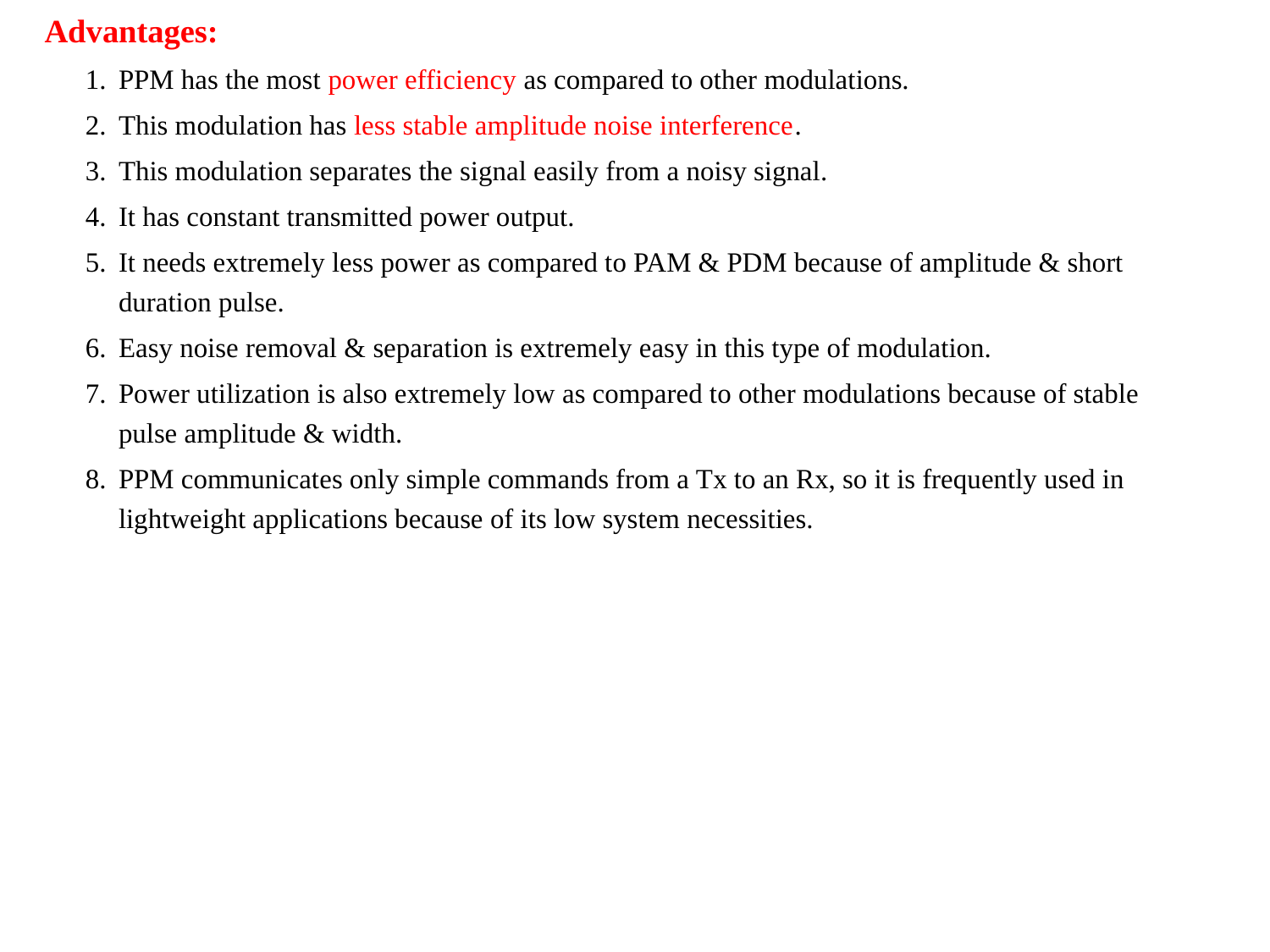

Advantages:
PPM has the most power efficiency as compared to other modulations.
This modulation has less stable amplitude noise interference.
This modulation separates the signal easily from a noisy signal.
It has constant transmitted power output.
It needs extremely less power as compared to PAM & PDM because of amplitude & short duration pulse.
Easy noise removal & separation is extremely easy in this type of modulation.
Power utilization is also extremely low as compared to other modulations because of stable pulse amplitude & width.
PPM communicates only simple commands from a Tx to an Rx, so it is frequently used in lightweight applications because of its low system necessities.